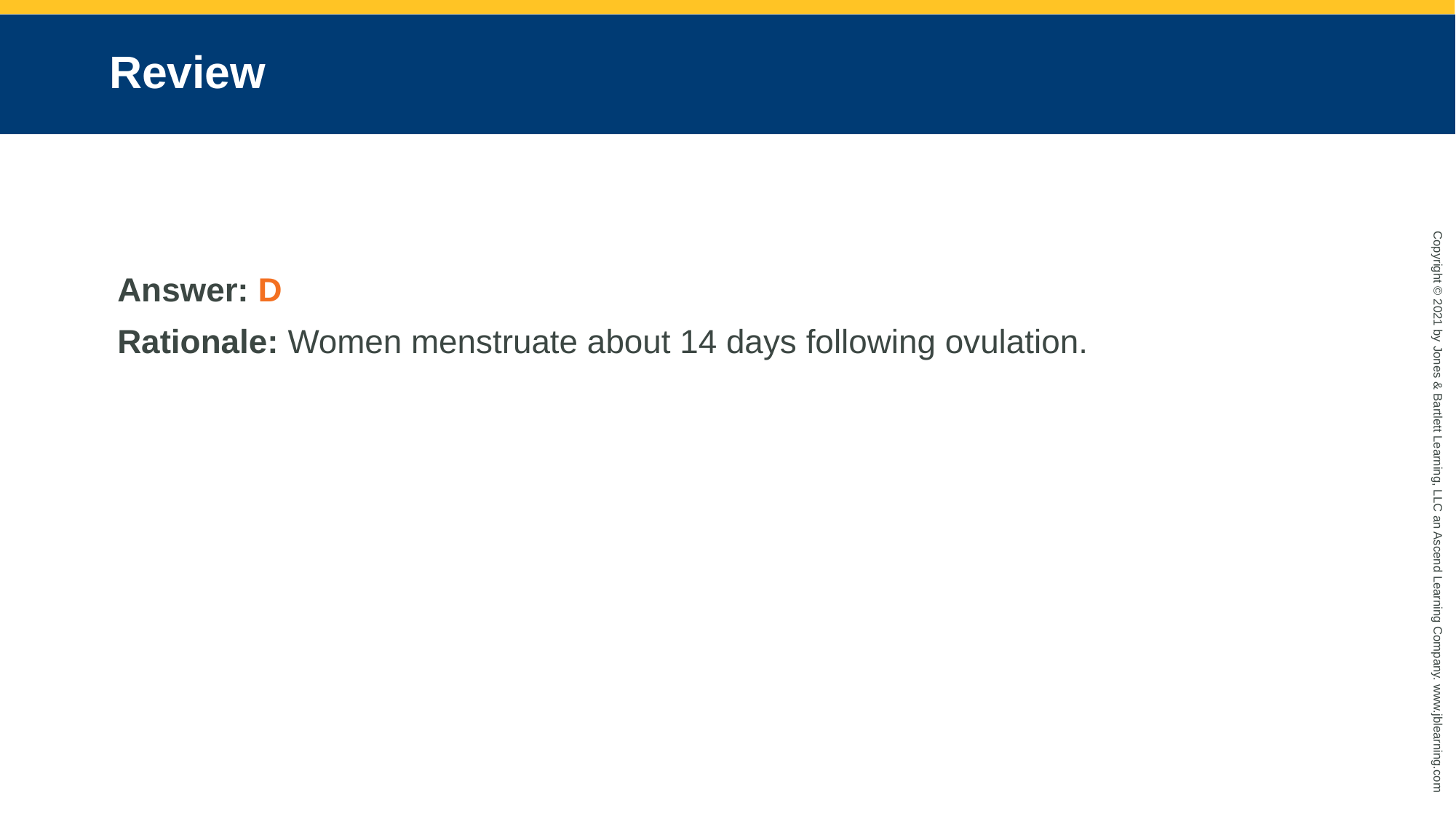

# Review
Answer: D
Rationale: Women menstruate about 14 days following ovulation.